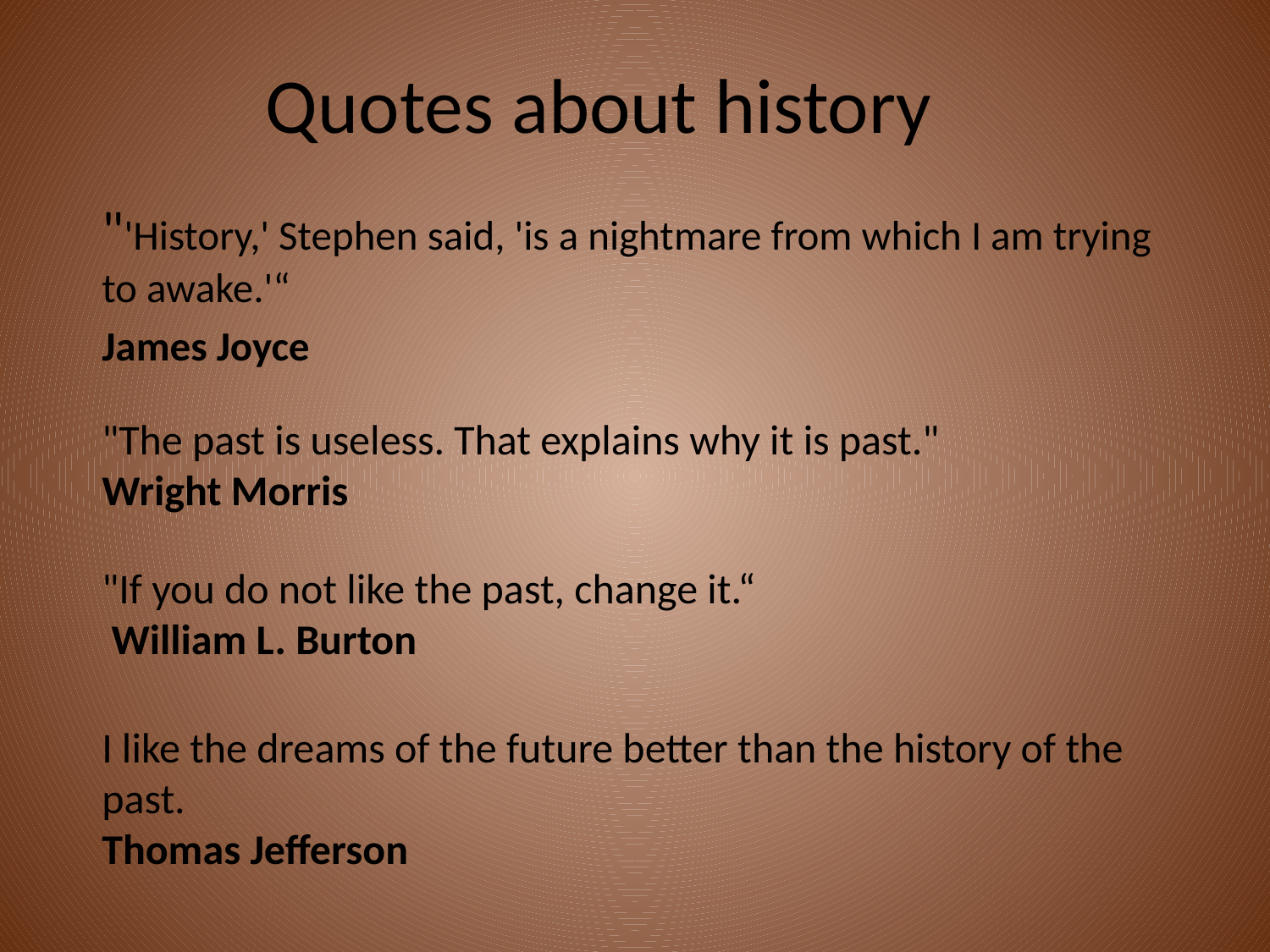

# Quotes about history
"'History,' Stephen said, 'is a nightmare from which I am trying to awake.'“
James Joyce

"The past is useless. That explains why it is past."
Wright Morris

"If you do not like the past, change it.“
 William L. Burton

I like the dreams of the future better than the history of the past.
Thomas Jefferson